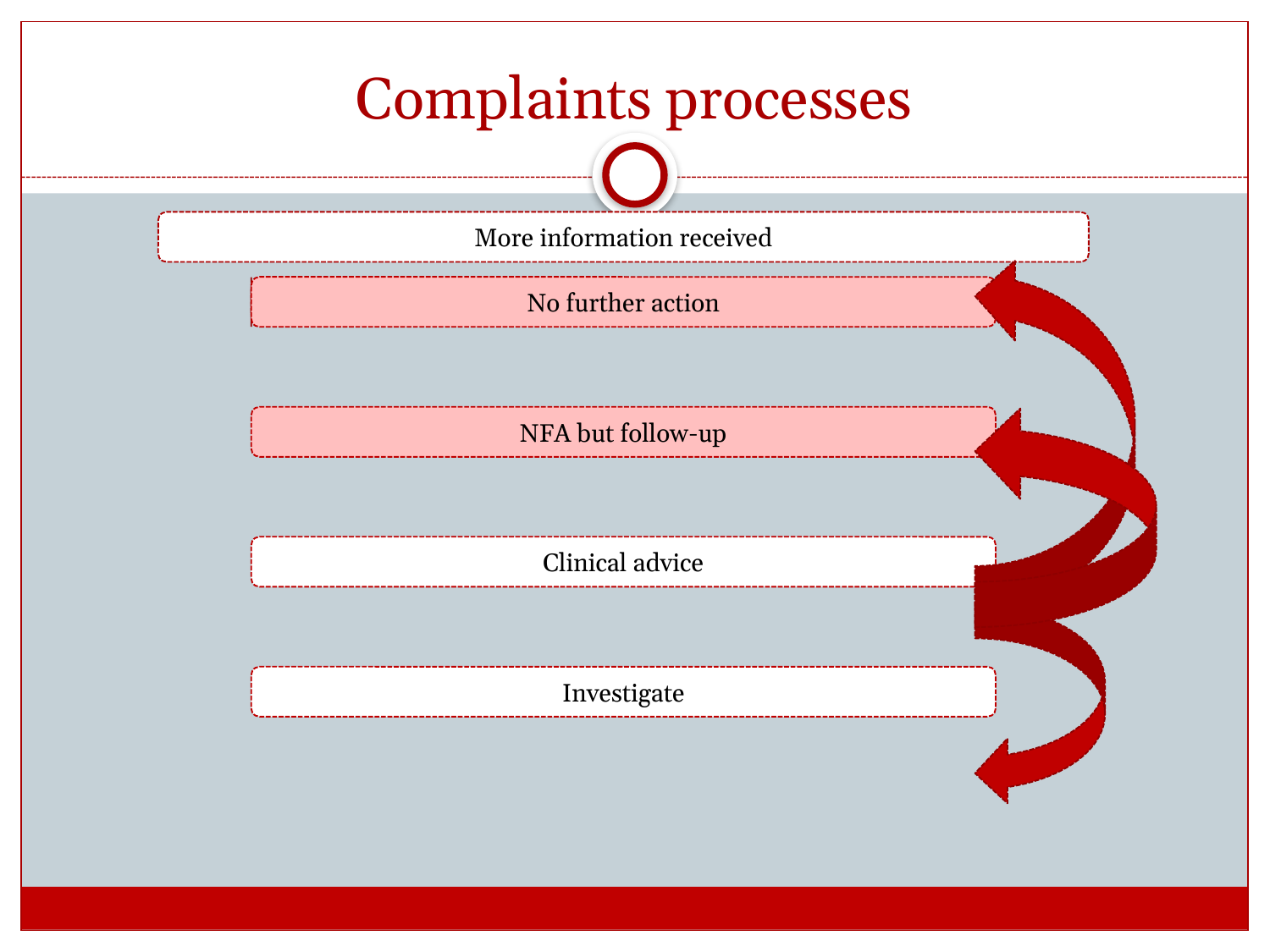

# Complaints processes
More information received
No further action
Clinical advice
NFA but follow-up
Investigate